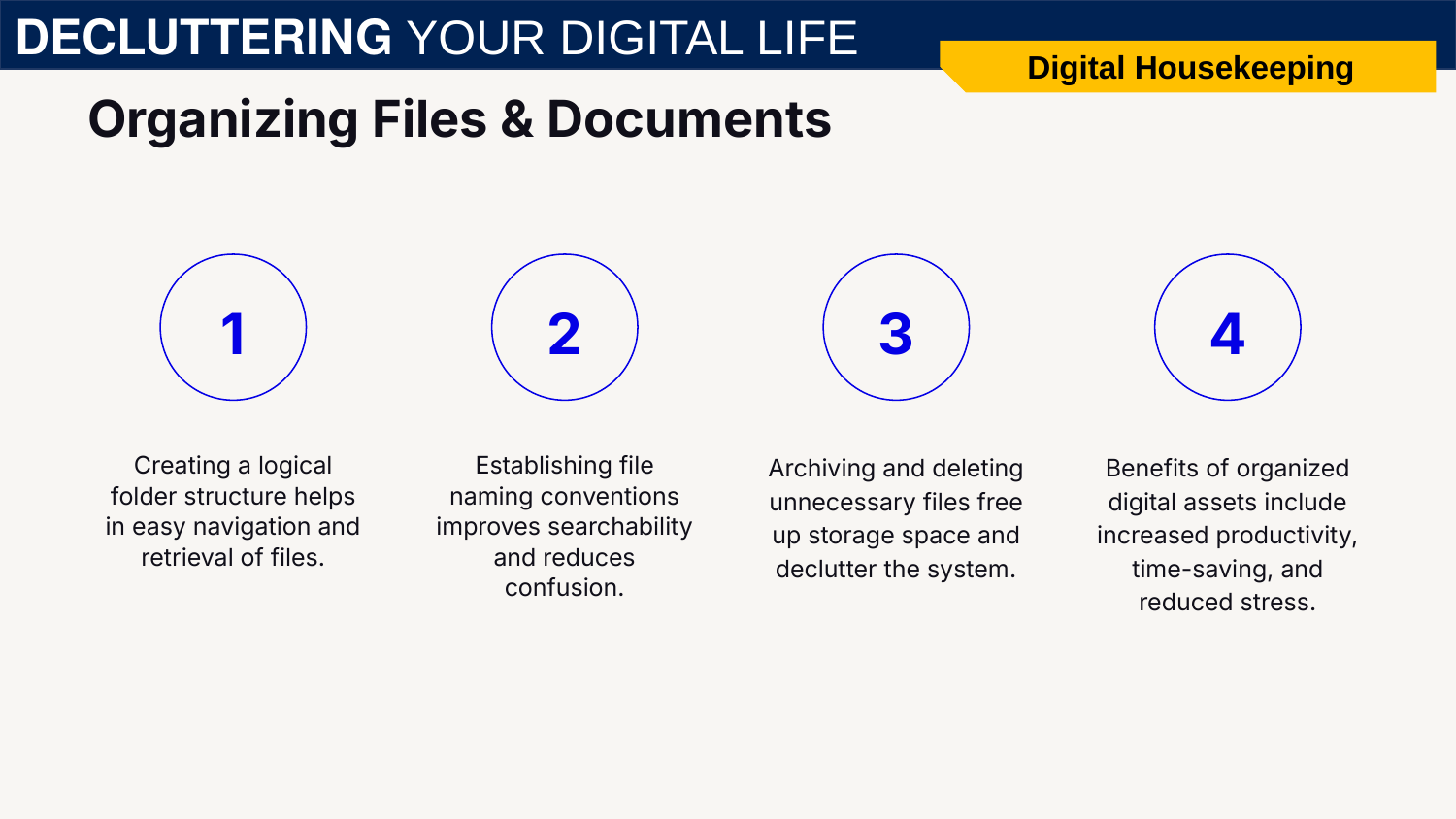

DECLUTTERING YOUR DIGITAL LIFE
Digital Housekeeping

# Organizing Files & Documents
1
2
3
4
Creating a logical folder structure helps in easy navigation and retrieval of files.
Establishing file naming conventions improves searchability and reduces confusion.
Archiving and deleting unnecessary files free up storage space and declutter the system.
Benefits of organized digital assets include increased productivity, time-saving, and reduced stress.